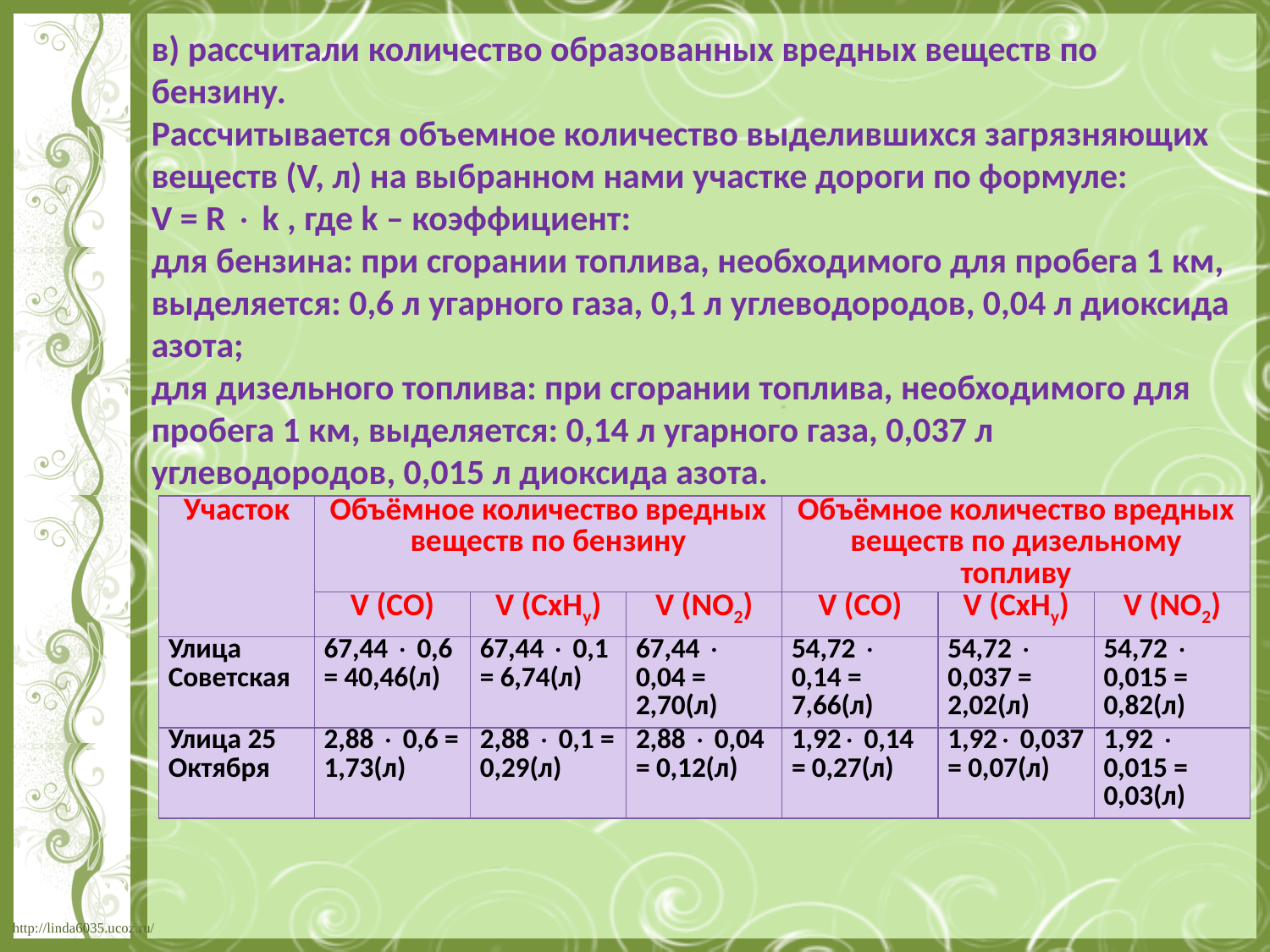

в) рассчитали количество образованных вредных веществ по бензину.
Рассчитывается объемное количество выделившихся загрязняющих веществ (V, л) на выбранном нами участке дороги по формуле:
V = R ⋅ k , где k – коэффициент:
для бензина: при сгорании топлива, необходимого для пробега 1 км, выделяется: 0,6 л угарного газа, 0,1 л углеводородов, 0,04 л диоксида азота;
для дизельного топлива: при сгорании топлива, необходимого для пробега 1 км, выделяется: 0,14 л угарного газа, 0,037 л углеводородов, 0,015 л диоксида азота.

| Участок | Объёмное количество вредных веществ по бензину |  |  | Объёмное количество вредных веществ по дизельному топливу |  |  |
| --- | --- | --- | --- | --- | --- | --- |
|  | V (СО) | V (СхНу) | V (NO2) | V (СО) | V (СхНу) | V (NO2) |
| Улица Советская | 67,44 ⋅ 0,6 = 40,46(л) | 67,44 ⋅ 0,1 = 6,74(л) | 67,44 ⋅ 0,04 = 2,70(л) | 54,72 ⋅ 0,14 = 7,66(л) | 54,72 ⋅ 0,037 = 2,02(л) | 54,72 ⋅ 0,015 = 0,82(л) |
| Улица 25 Октября | 2,88 ⋅ 0,6 = 1,73(л) | 2,88 ⋅ 0,1 = 0,29(л) | 2,88 ⋅ 0,04 = 0,12(л) | 1,92⋅ 0,14 = 0,27(л) | 1,92⋅ 0,037 = 0,07(л) | 1,92 ⋅ 0,015 = 0,03(л) |